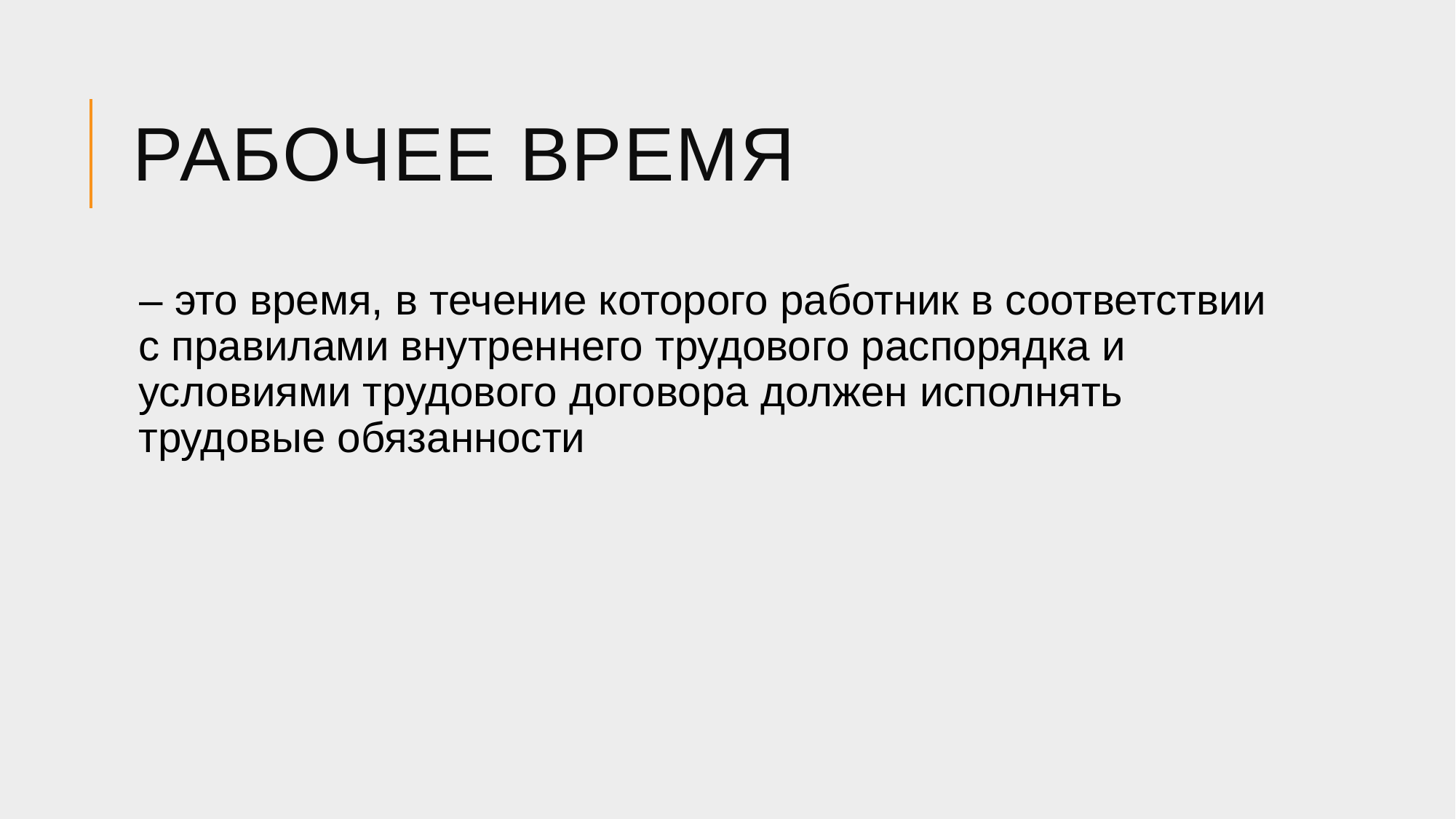

# Рабочее время
– это время, в течение которого работник в соответствии с правилами внутреннего трудового распорядка и условиями трудового договора должен исполнять трудовые обязанности